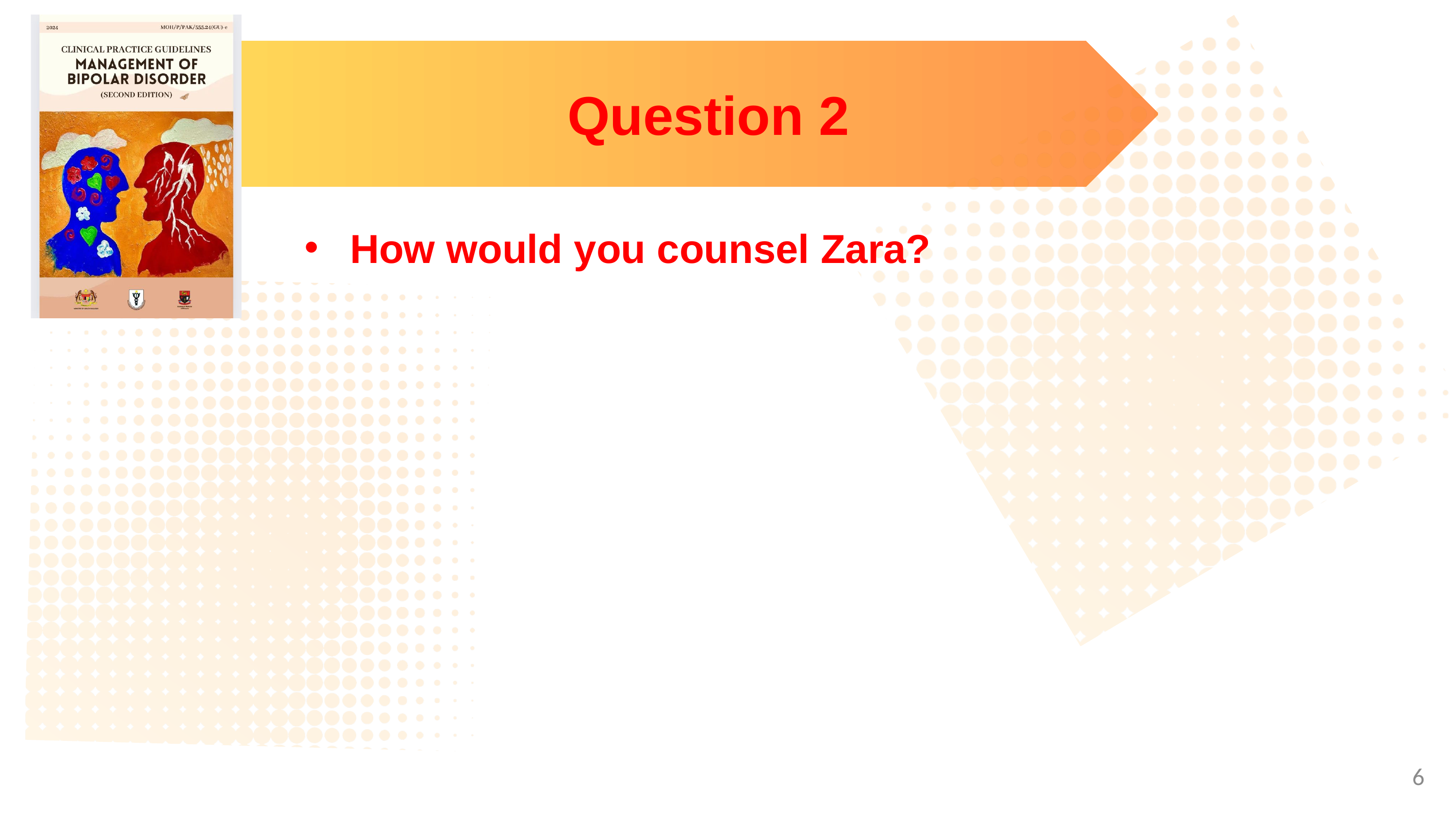

Question 2

How would you counsel Zara?

6